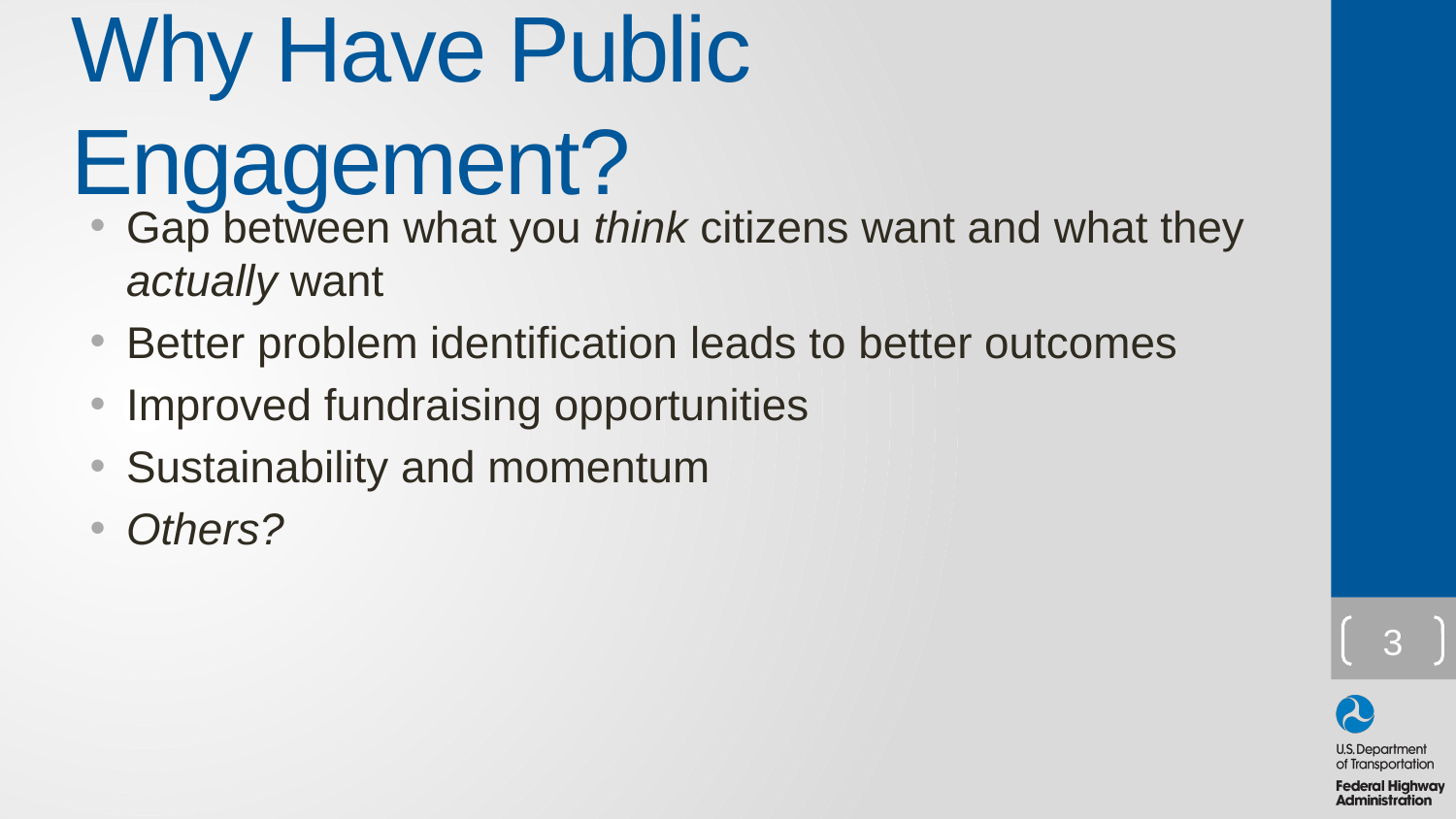

# Why Have Public Engagement?
Gap between what you think citizens want and what they actually want
Better problem identification leads to better outcomes
Improved fundraising opportunities
Sustainability and momentum
Others?
3